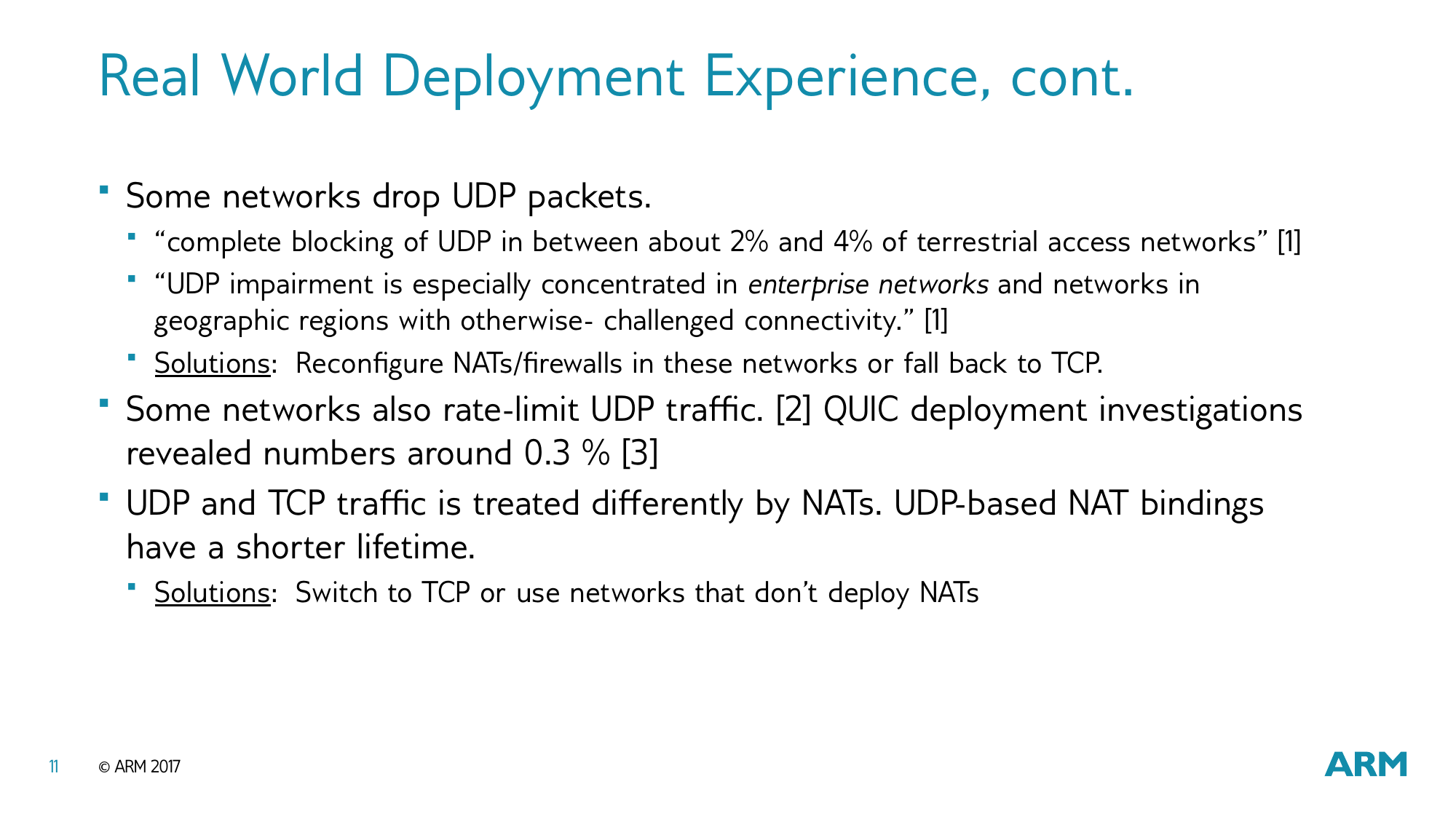

# Real World Deployment Experience, cont.
Some networks drop UDP packets.
“complete blocking of UDP in between about 2% and 4% of terrestrial access networks” [1]
“UDP impairment is especially concentrated in enterprise networks and networks in geographic regions with otherwise- challenged connectivity.” [1]
Solutions:  Reconfigure NATs/firewalls in these networks or fall back to TCP.
Some networks also rate-limit UDP traffic. [2] QUIC deployment investigations revealed numbers around 0.3 % [3]
UDP and TCP traffic is treated differently by NATs. UDP-based NAT bindings have a shorter lifetime.
Solutions:  Switch to TCP or use networks that don’t deploy NATs